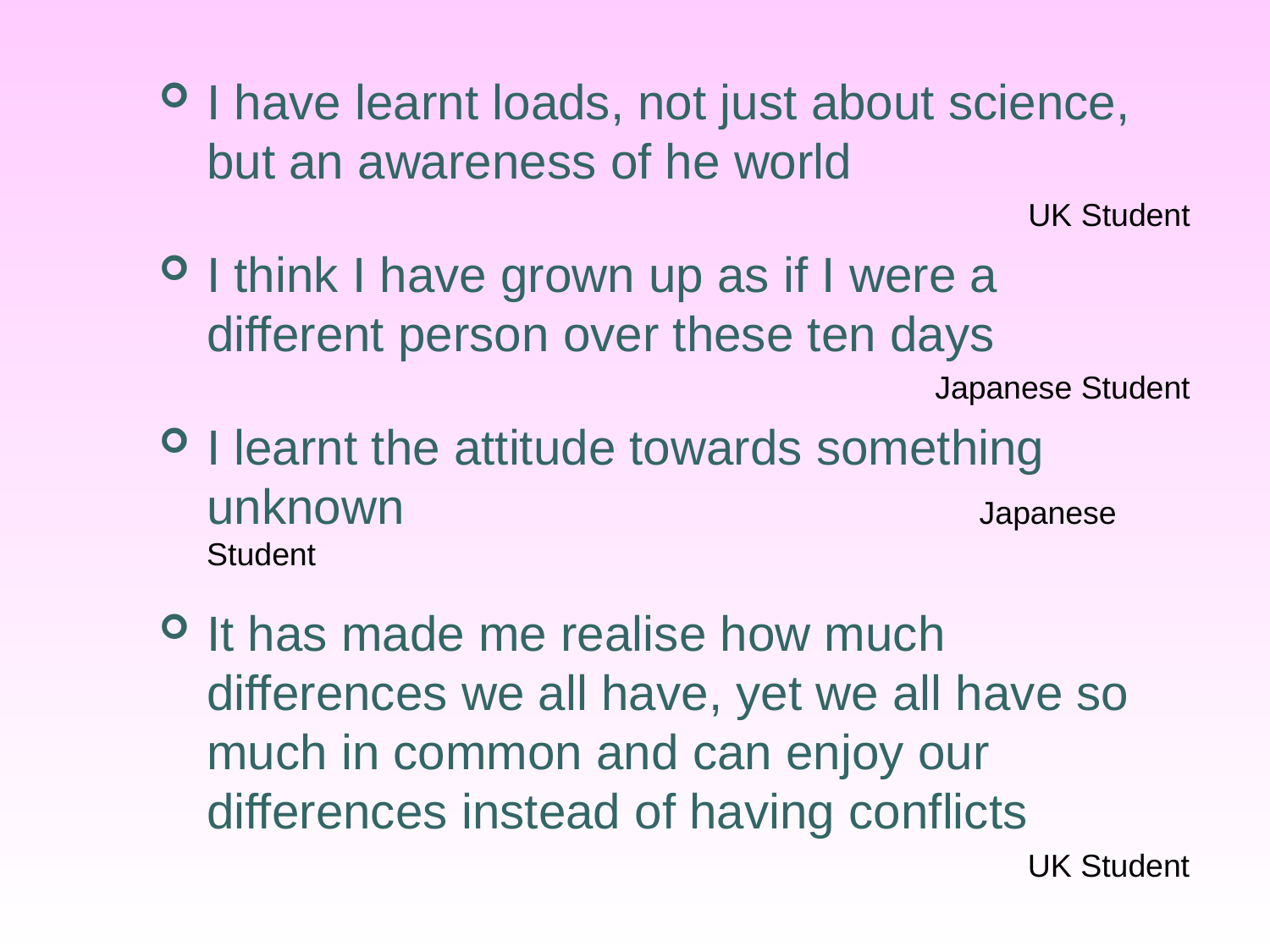

I have learnt loads, not just about science, but an awareness of he world
UK Student
I think I have grown up as if I were a different person over these ten days
Japanese Student
I learnt the attitude towards something unknown				          Japanese Student

It has made me realise how much differences we all have, yet we all have so much in common and can enjoy our differences instead of having conflicts
						            UK Student